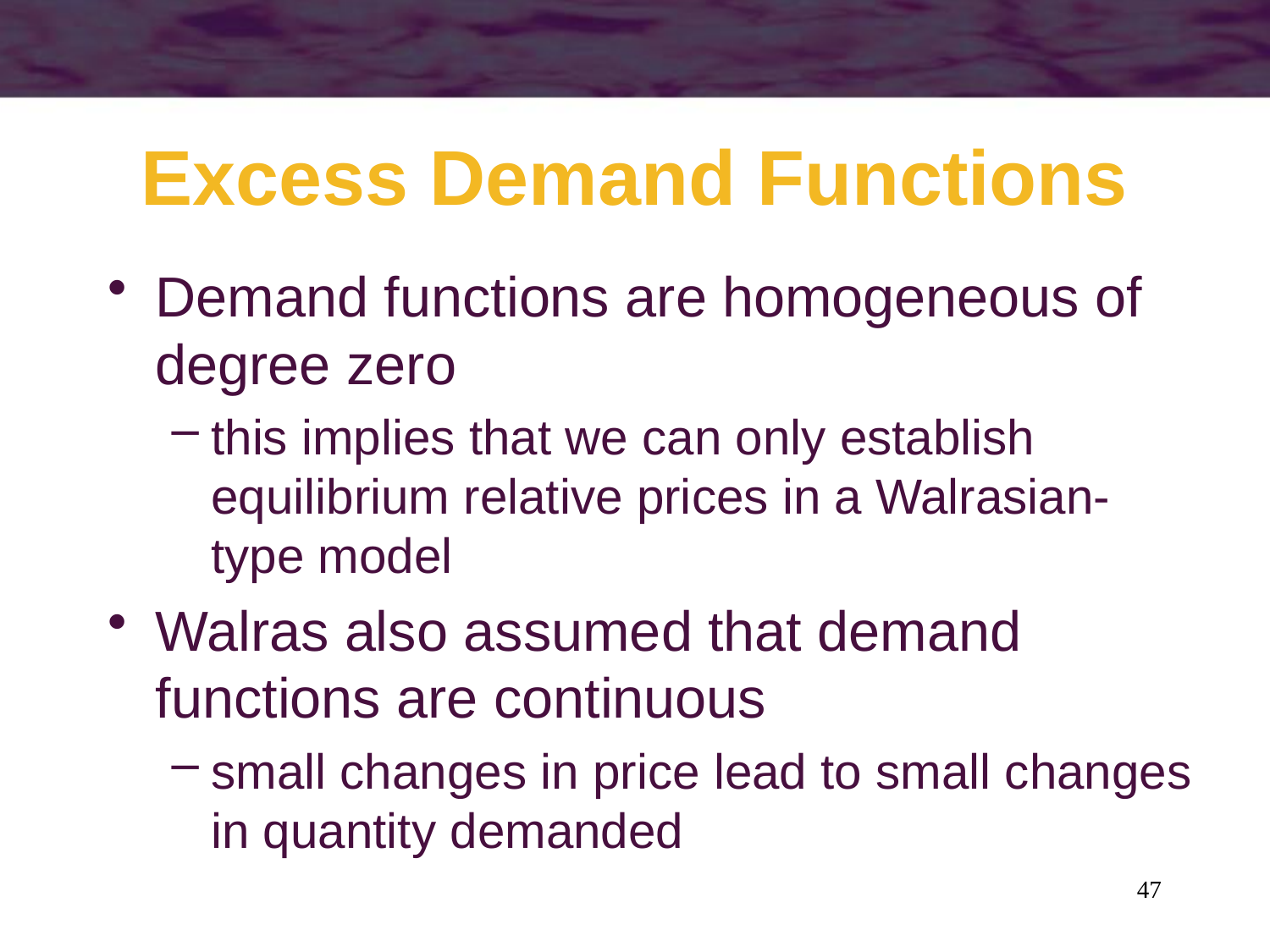

# Excess Demand Functions
Demand functions are homogeneous of degree zero
this implies that we can only establish equilibrium relative prices in a Walrasian-type model
Walras also assumed that demand functions are continuous
small changes in price lead to small changes in quantity demanded
47